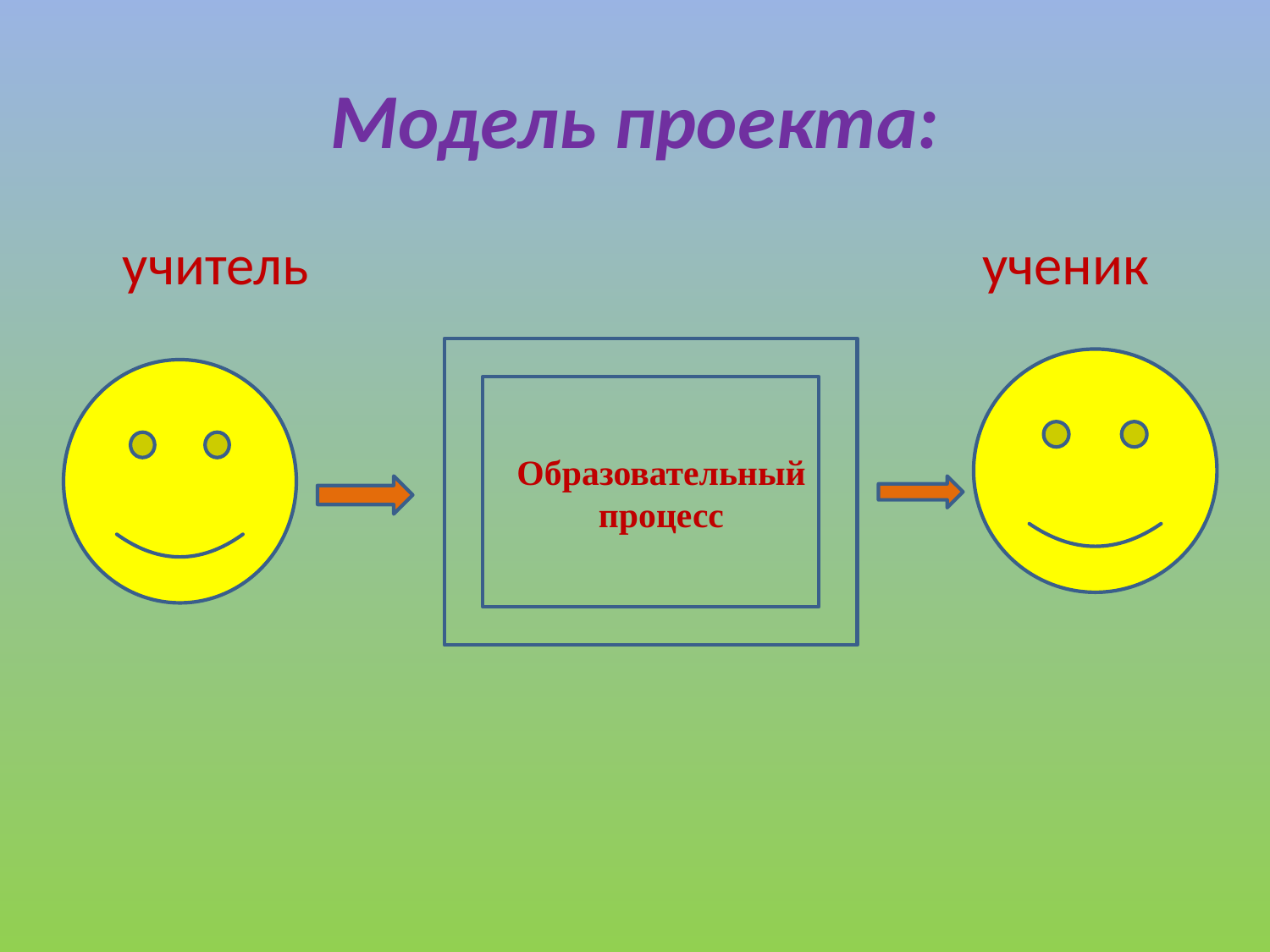

# Модель проекта:
       учитель                                                     ученик

Образовательный процесс